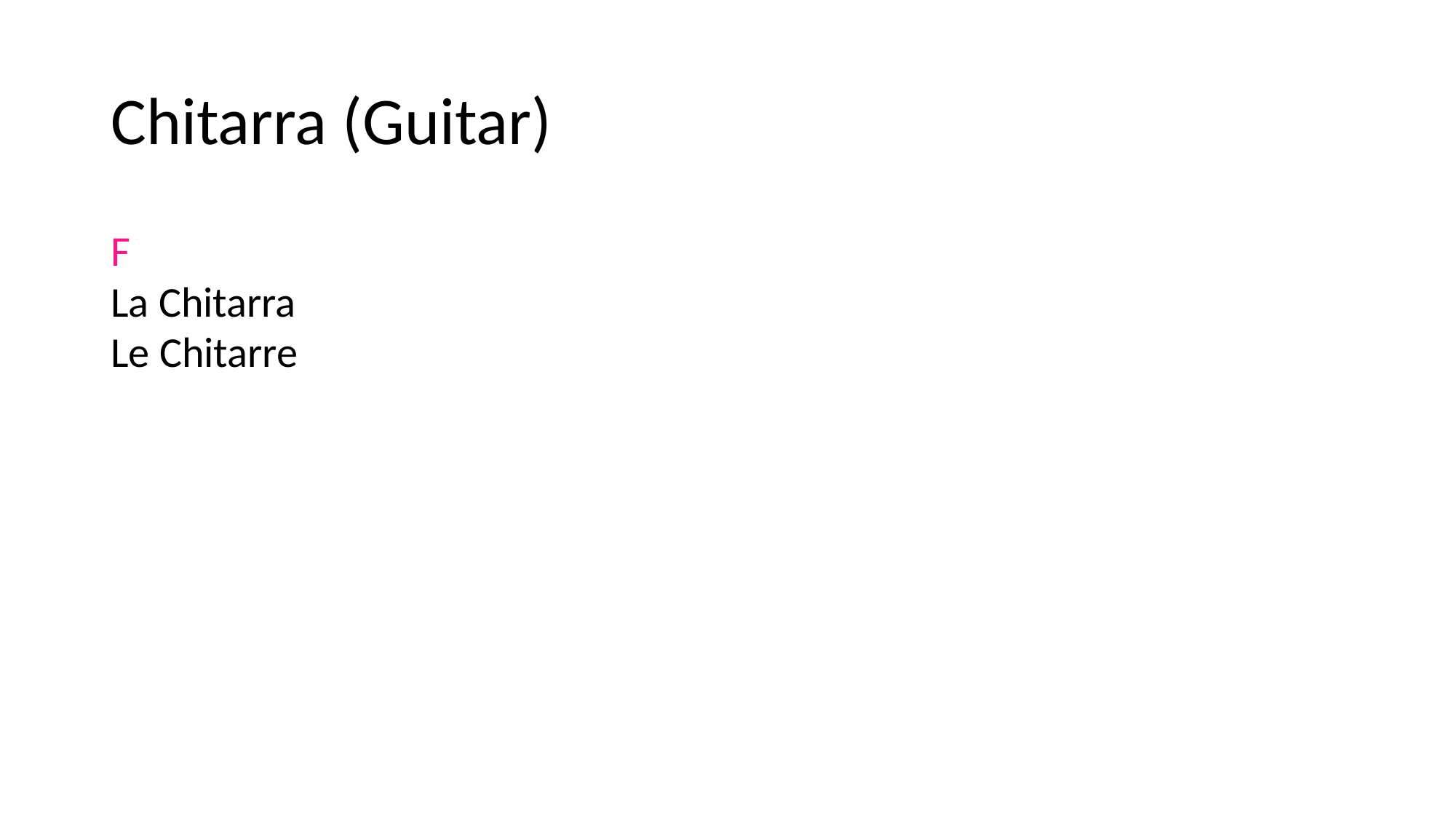

# Chitarra (Guitar)
F
La Chitarra
Le Chitarre